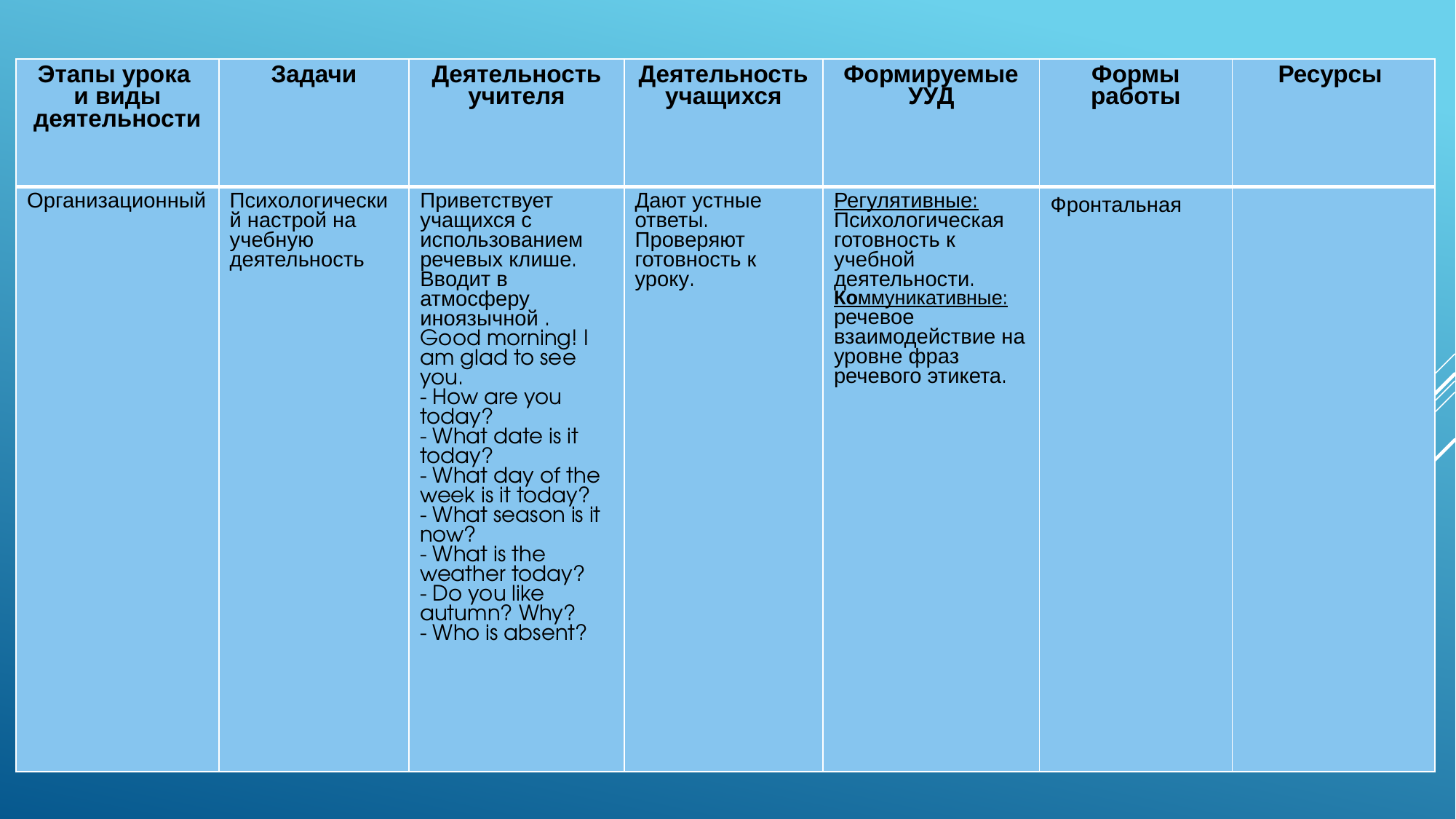

| Этапы урока и виды деятельности | Задачи | Деятельность учителя | Деятельность учащихся | Формируемые УУД | Формы работы | Ресурсы |
| --- | --- | --- | --- | --- | --- | --- |
| Организационный | Психологический настрой на учебную деятельность | Приветствует учащихся с использованием речевых клише. Вводит в атмосферу иноязычной . Good morning! I am glad to see you. - How are you today? - What date is it today? - What day of the week is it today? - What season is it now? - What is the weather today? - Do you like autumn? Why? - Who is absent? | Дают устные ответы. Проверяют готовность к уроку. | Регулятивные: Психологическая готовность к учебной деятельности. Коммуникативные: речевое взаимодействие на уровне фраз речевого этикета. | Фронтальная |  |